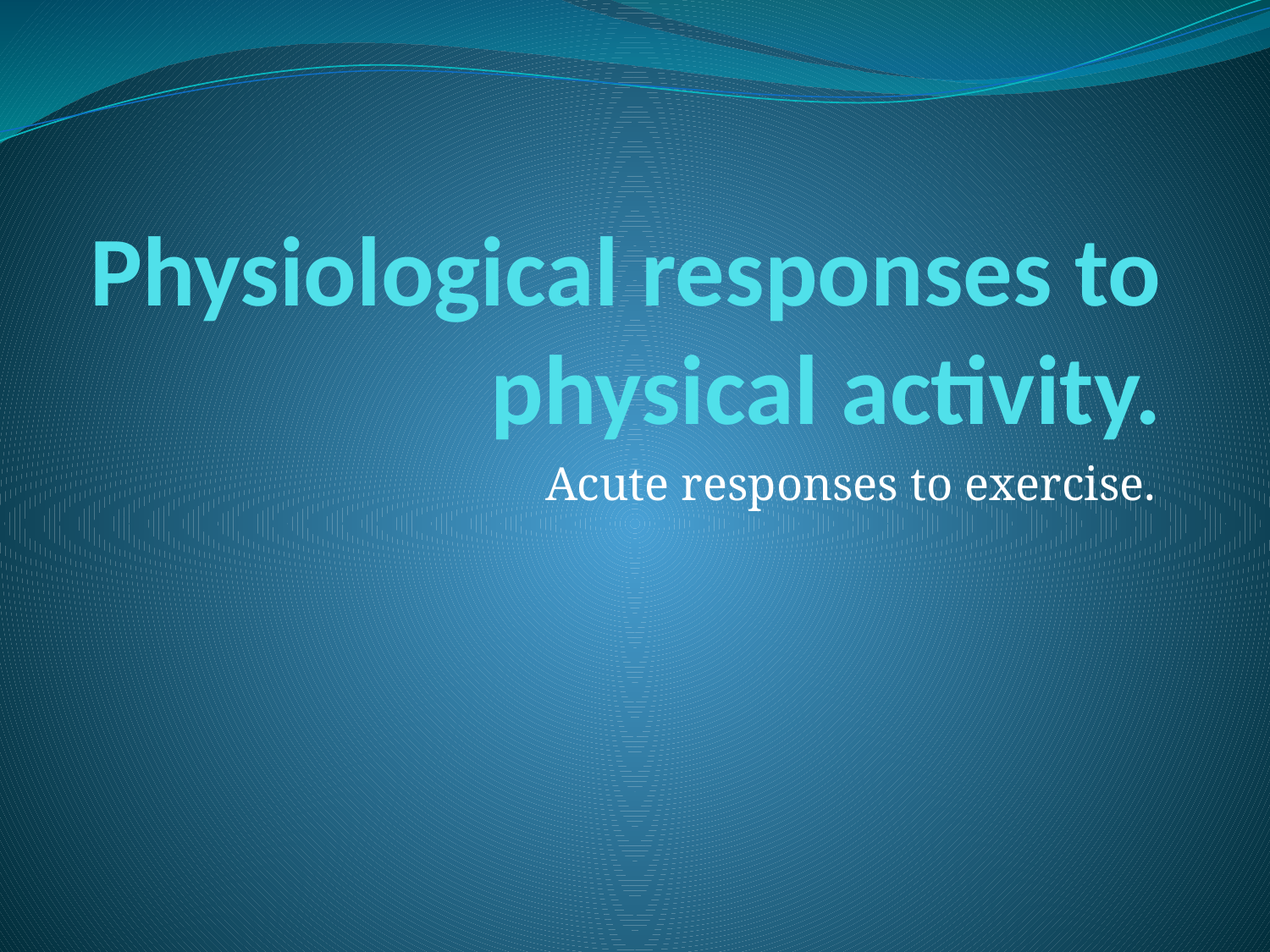

# Physiological responses to physical activity.
Acute responses to exercise.